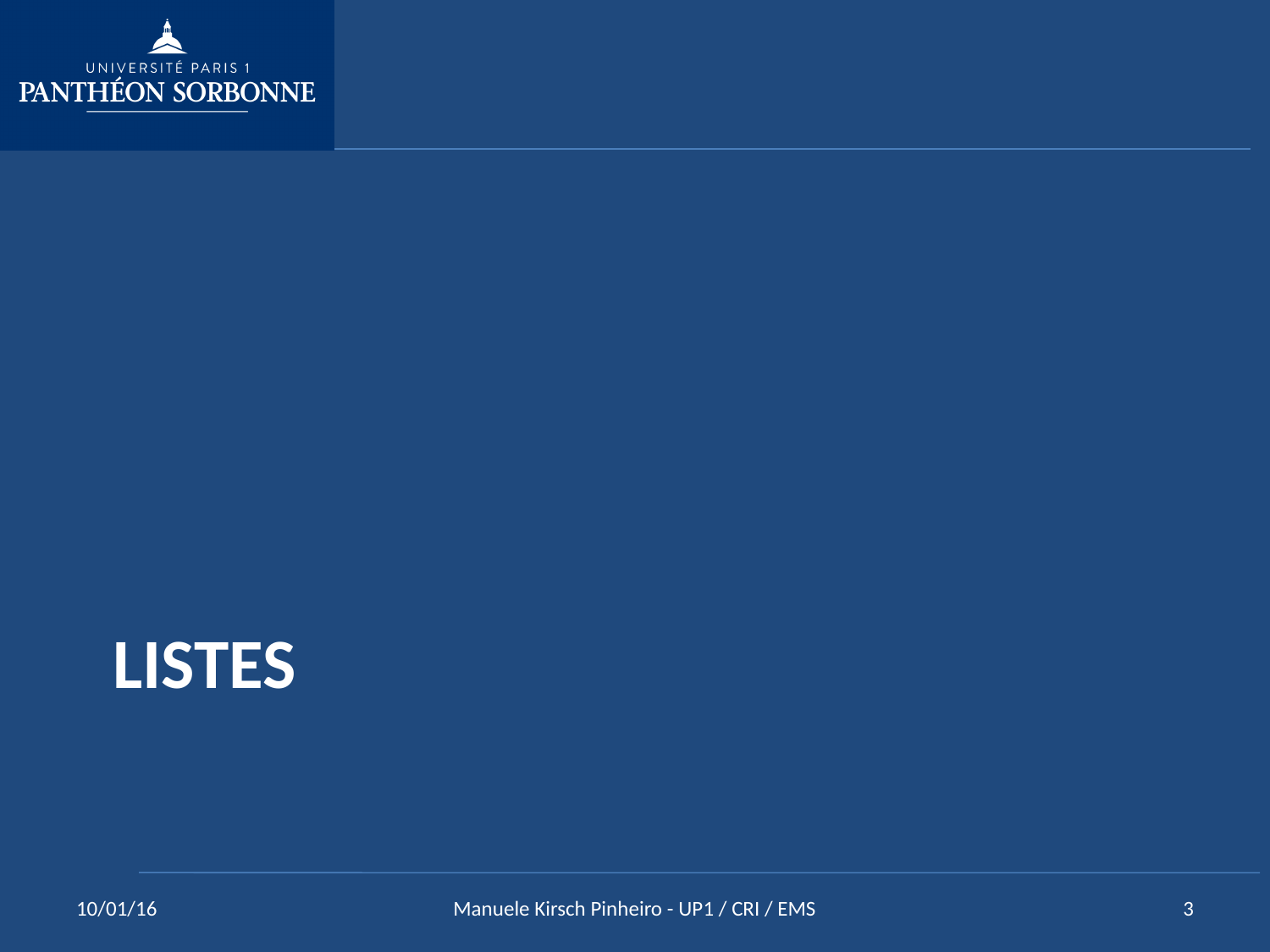

# Listes
10/01/16
Manuele Kirsch Pinheiro - UP1 / CRI / EMS
3